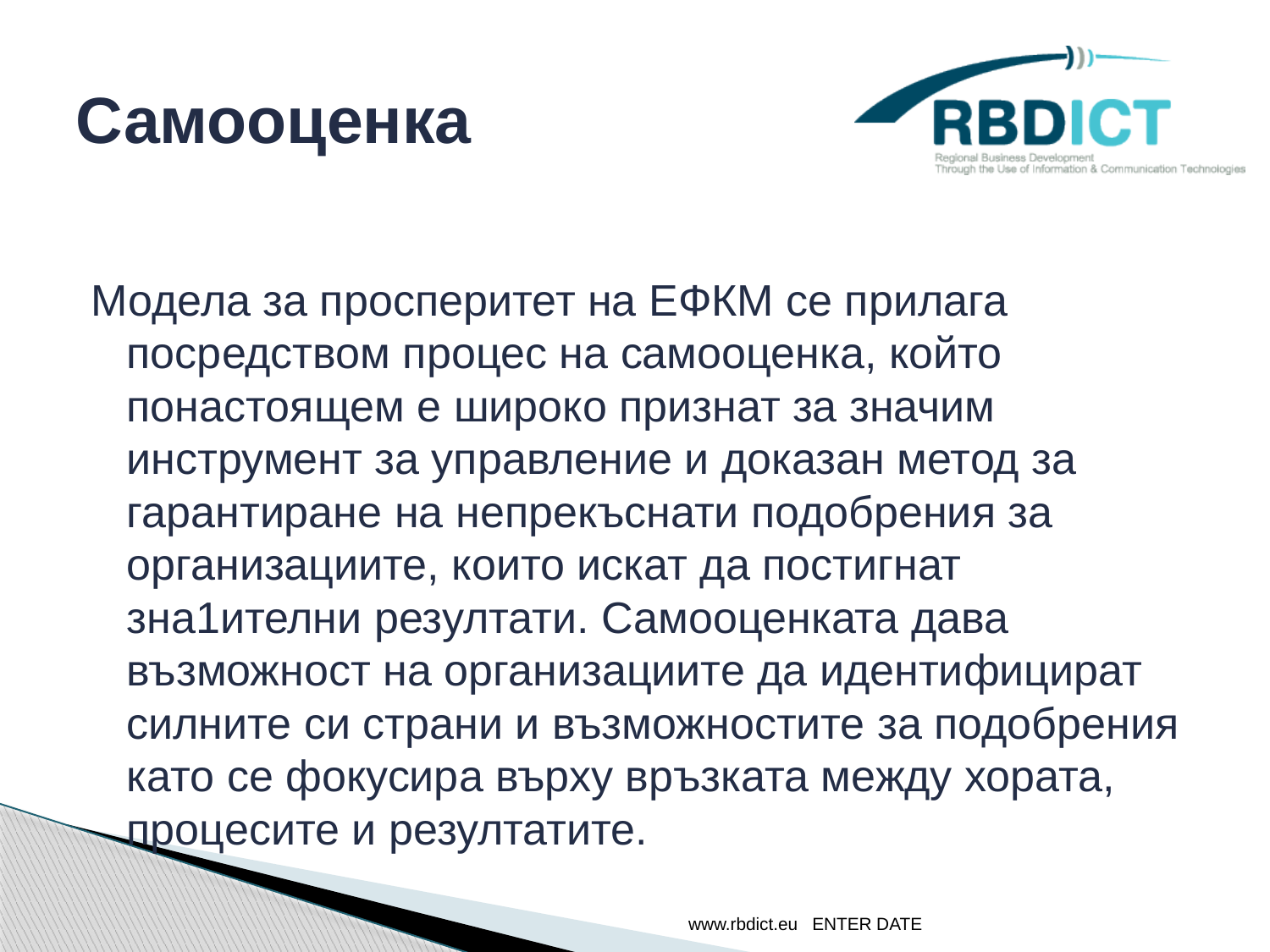

# Самооценка

Модела за просперитет на ЕФКМ се прилага посредством процес на самооценка, който понастоящем е широко признат за значим инструмент за управление и доказан метод за гарантиране на непрекъснати подобрения за организациите, които искат да постигнат зна1ителни резултати. Самооценката дава възможност на организациите да идентифицират силните си страни и възможностите за подобрения като се фокусира върху връзката между хората, процесите и резултатите.
www.rbdict.eu   ENTER DATE